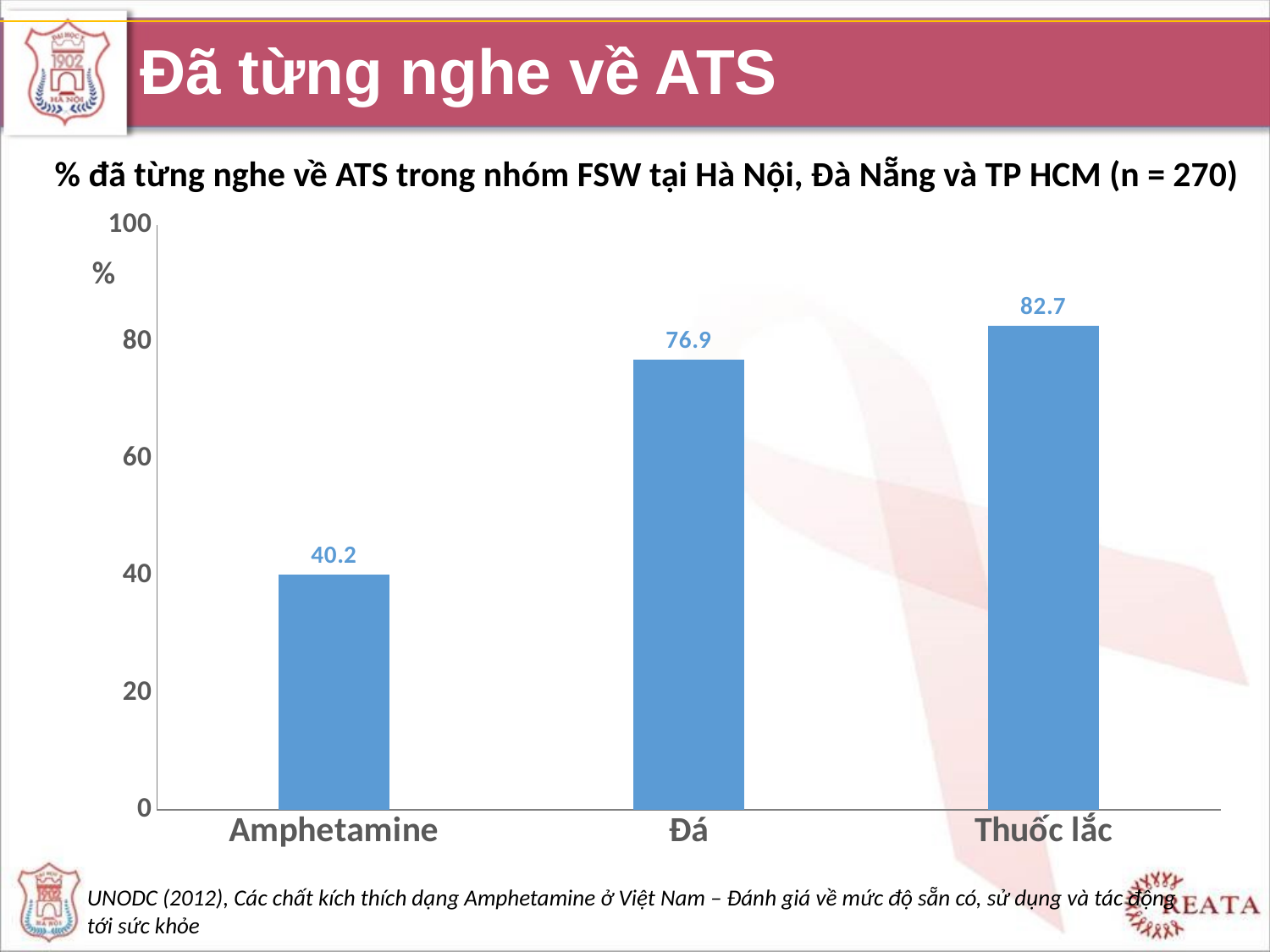

# Đã từng nghe về ATS
% đã từng nghe về ATS trong nhóm FSW tại Hà Nội, Đà Nẵng và TP HCM (n = 270)

### Chart

| Category | Series 1 |
|---|---|
| Amphetamine | 40.2 |
| Đá | 76.9 |
| Thuốc lắc | 82.7 |
UNODC (2012), Các chất kích thích dạng Amphetamine ở Việt Nam – Đánh giá về mức độ sẵn có, sử dụng và tác động tới sức khỏe